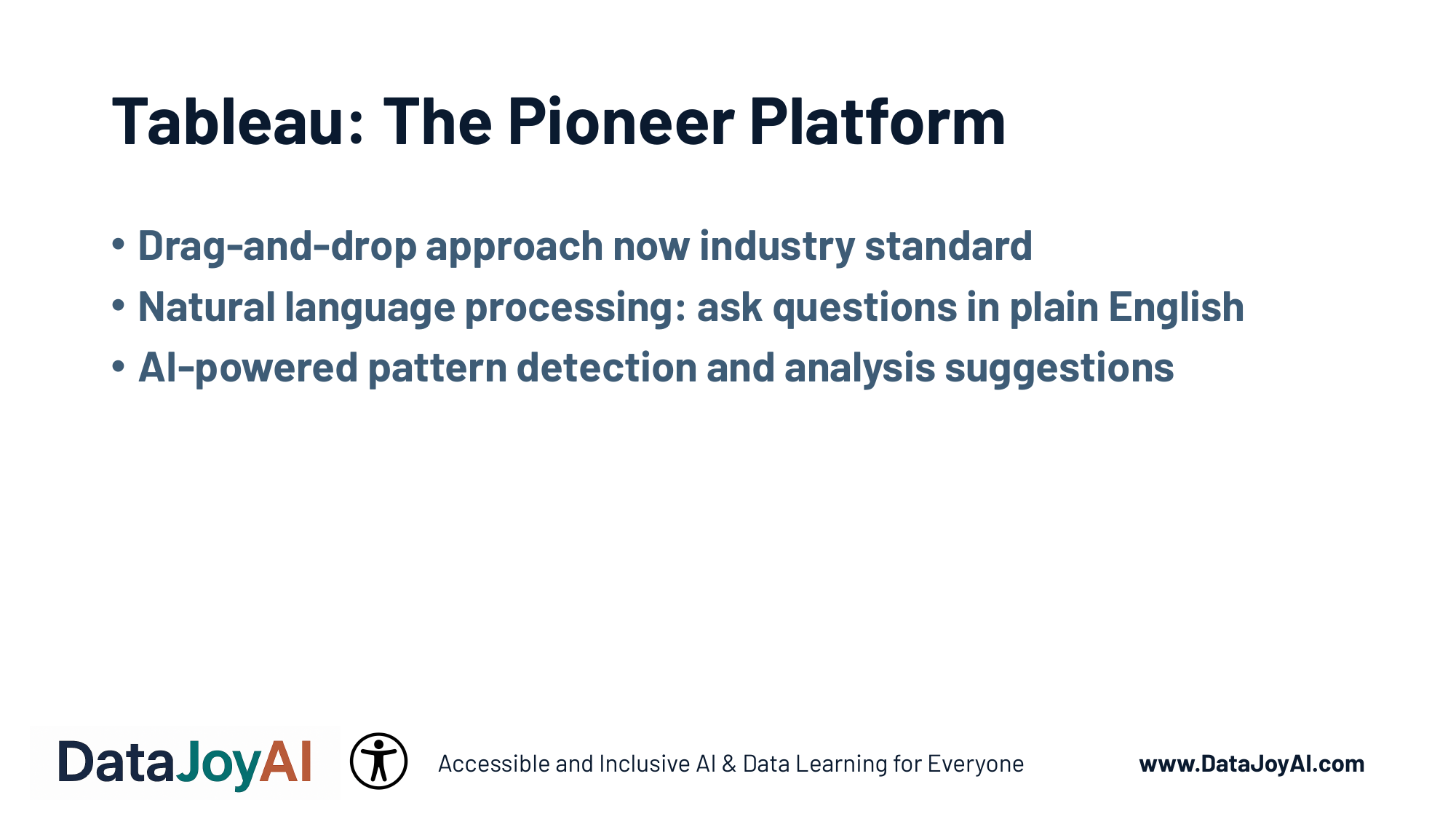

# Tableau: The Pioneer Platform
Drag-and-drop approach now industry standard
Natural language processing: ask questions in plain English
AI-powered pattern detection and analysis suggestions